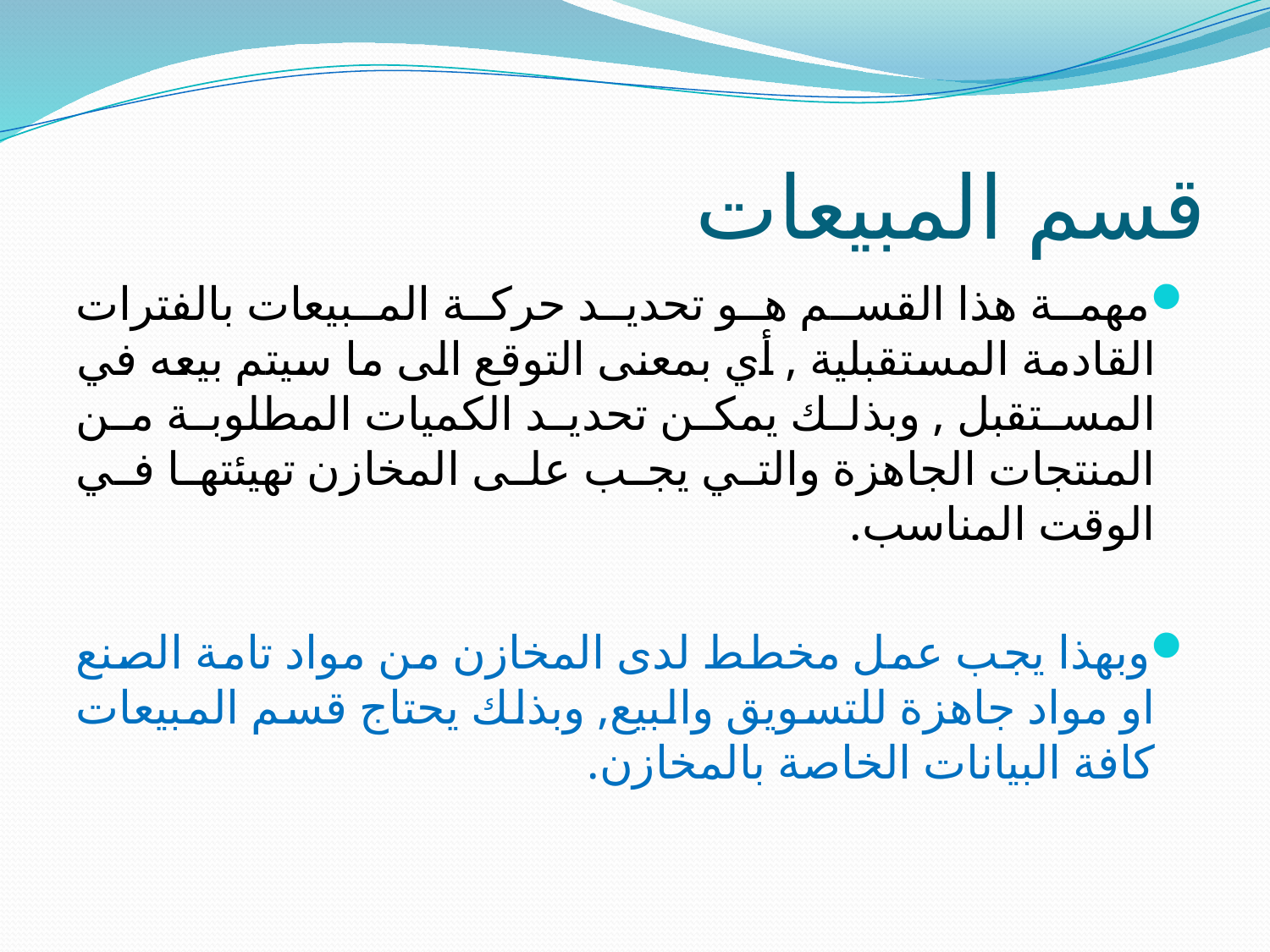

# قسم المبيعات
مهمة هذا القسم هو تحديد حركة المبيعات بالفترات القادمة المستقبلية , أي بمعنى التوقع الى ما سيتم بيعه في المستقبل , وبذلك يمكن تحديد الكميات المطلوبة من المنتجات الجاهزة والتي يجب على المخازن تهيئتها في الوقت المناسب.

وبهذا يجب عمل مخطط لدى المخازن من مواد تامة الصنع او مواد جاهزة للتسويق والبيع, وبذلك يحتاج قسم المبيعات كافة البيانات الخاصة بالمخازن.